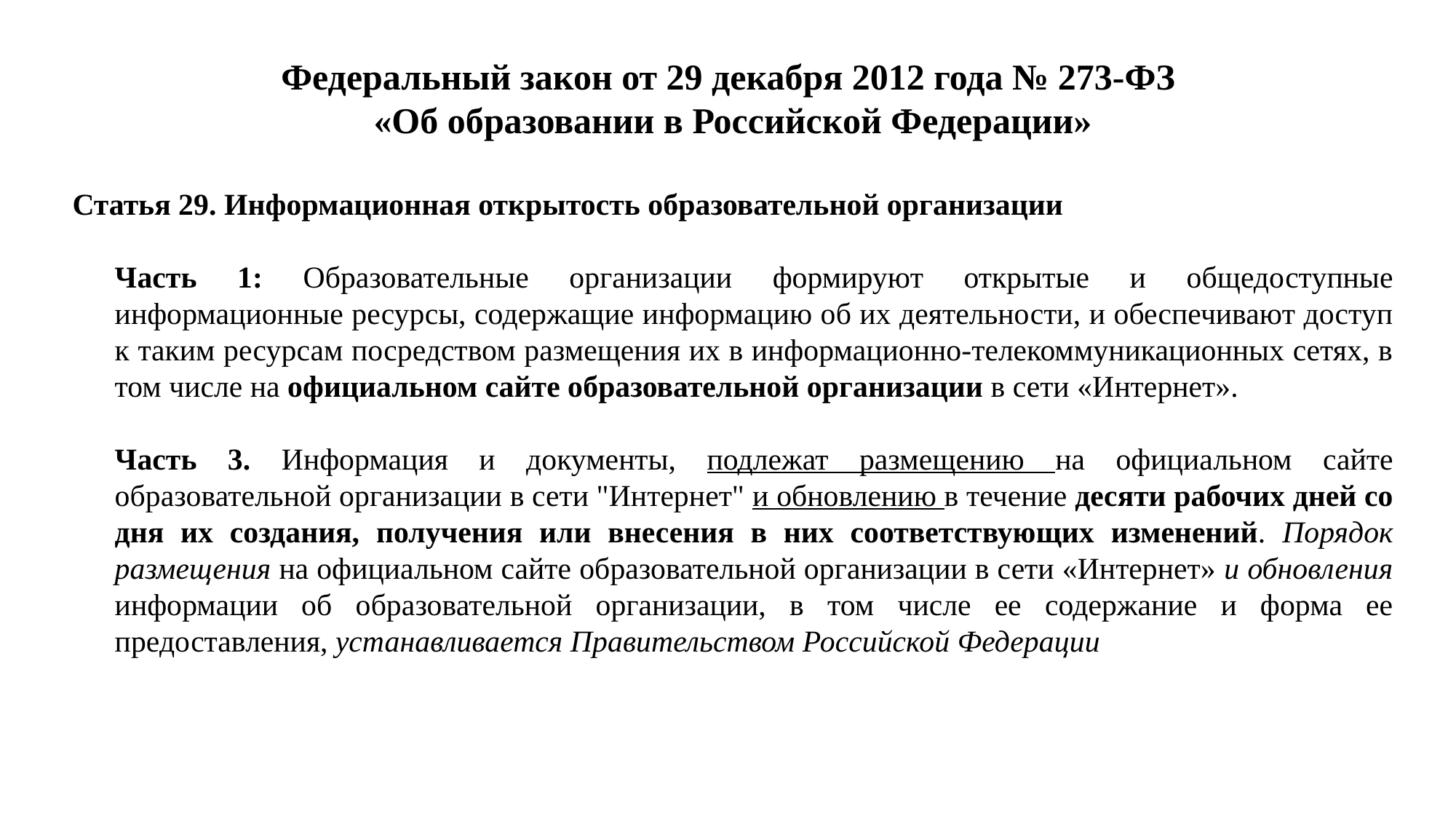

Федеральный закон от 29 декабря 2012 года № 273-ФЗ
«Об образовании в Российской Федерации»

Статья 29. Информационная открытость образовательной организации

Часть 1: Образовательные организации формируют открытые и общедоступные информационные ресурсы, содержащие информацию об их деятельности, и обеспечивают доступ к таким ресурсам посредством размещения их в информационно-телекоммуникационных сетях, в том числе на официальном сайте образовательной организации в сети «Интернет».

Часть 3. Информация и документы, подлежат размещению на официальном сайте образовательной организации в сети "Интернет" и обновлению в течение десяти рабочих дней со дня их создания, получения или внесения в них соответствующих изменений. Порядок размещения на официальном сайте образовательной организации в сети «Интернет» и обновления информации об образовательной организации, в том числе ее содержание и форма ее предоставления, устанавливается Правительством Российской Федерации